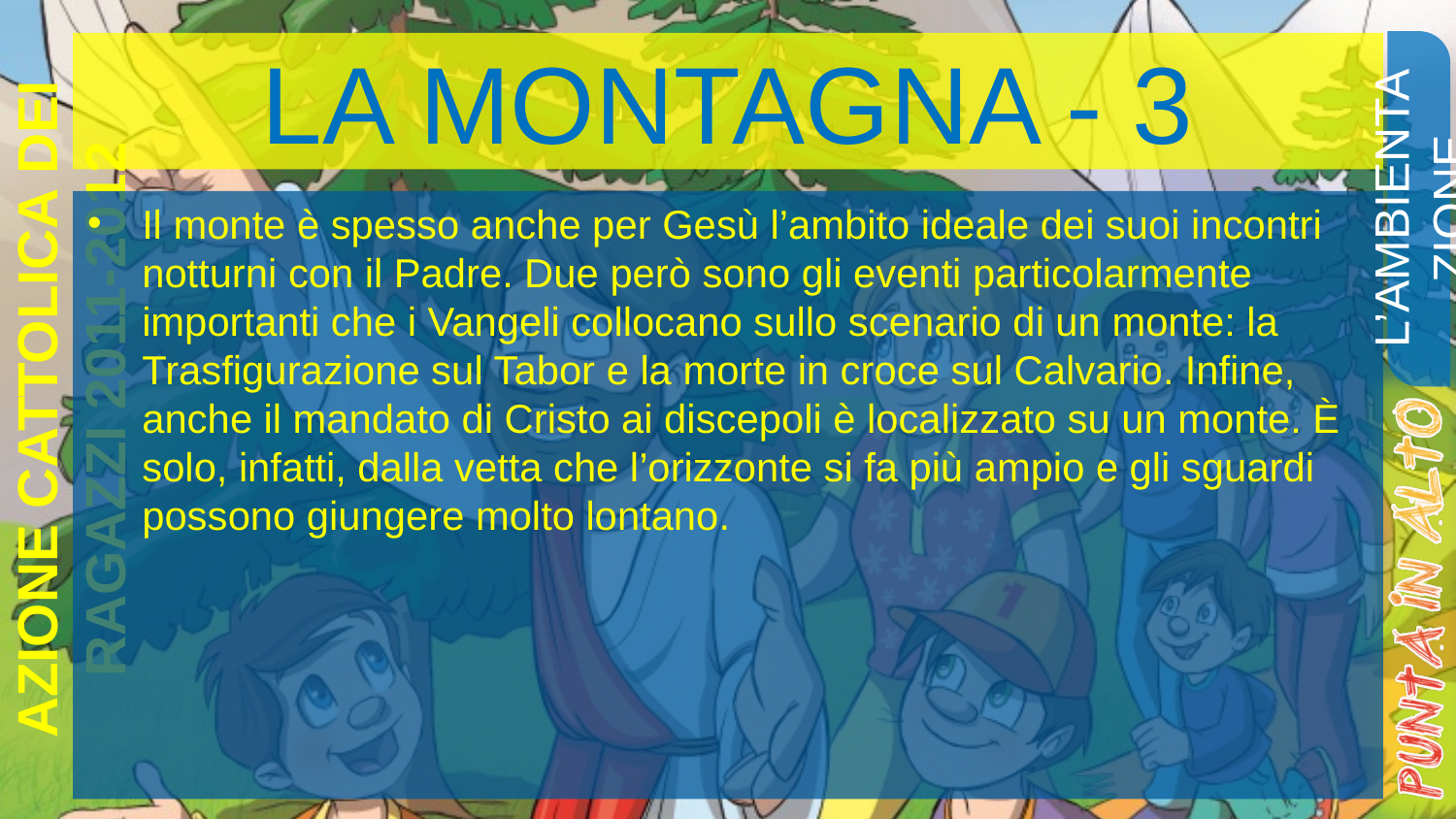

# LA MONTAGNA - 3
L’AMBIENTAZIONE
Il monte è spesso anche per Gesù l’ambito ideale dei suoi incontri notturni con il Padre. Due però sono gli eventi particolarmente importanti che i Vangeli collocano sullo scenario di un monte: la Trasfigurazione sul Tabor e la morte in croce sul Calvario. Infine, anche il mandato di Cristo ai discepoli è localizzato su un monte. È solo, infatti, dalla vetta che l’orizzonte si fa più ampio e gli sguardi possono giungere molto lontano.